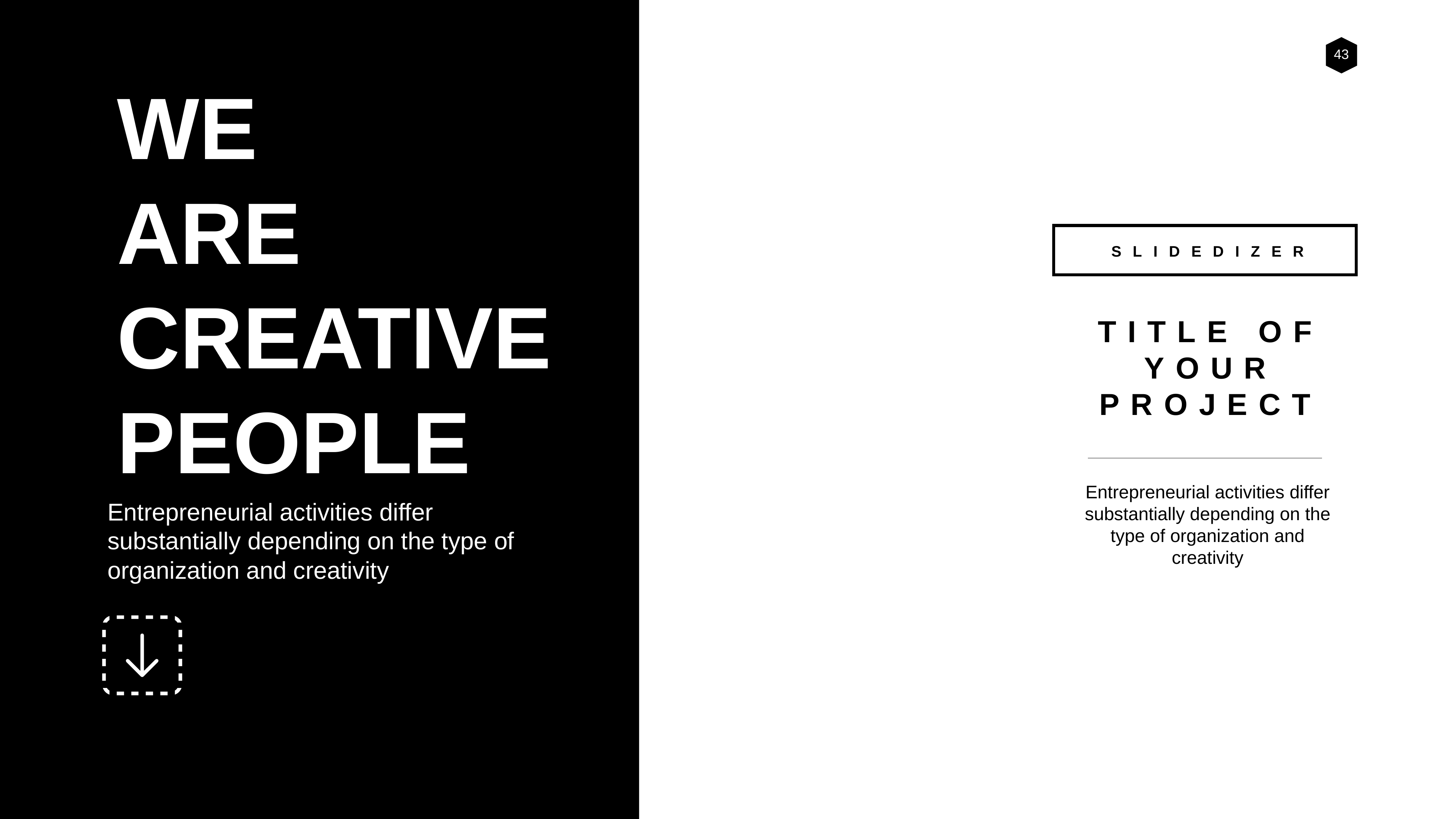

WE
ARE
CREATIVE
PEOPLE

SLIDEDIZER
TITLE OF
YOUR
PROJECT
Entrepreneurial activities differ substantially depending on the type of organization and creativity
Entrepreneurial activities differ substantially depending on the type of organization and creativity